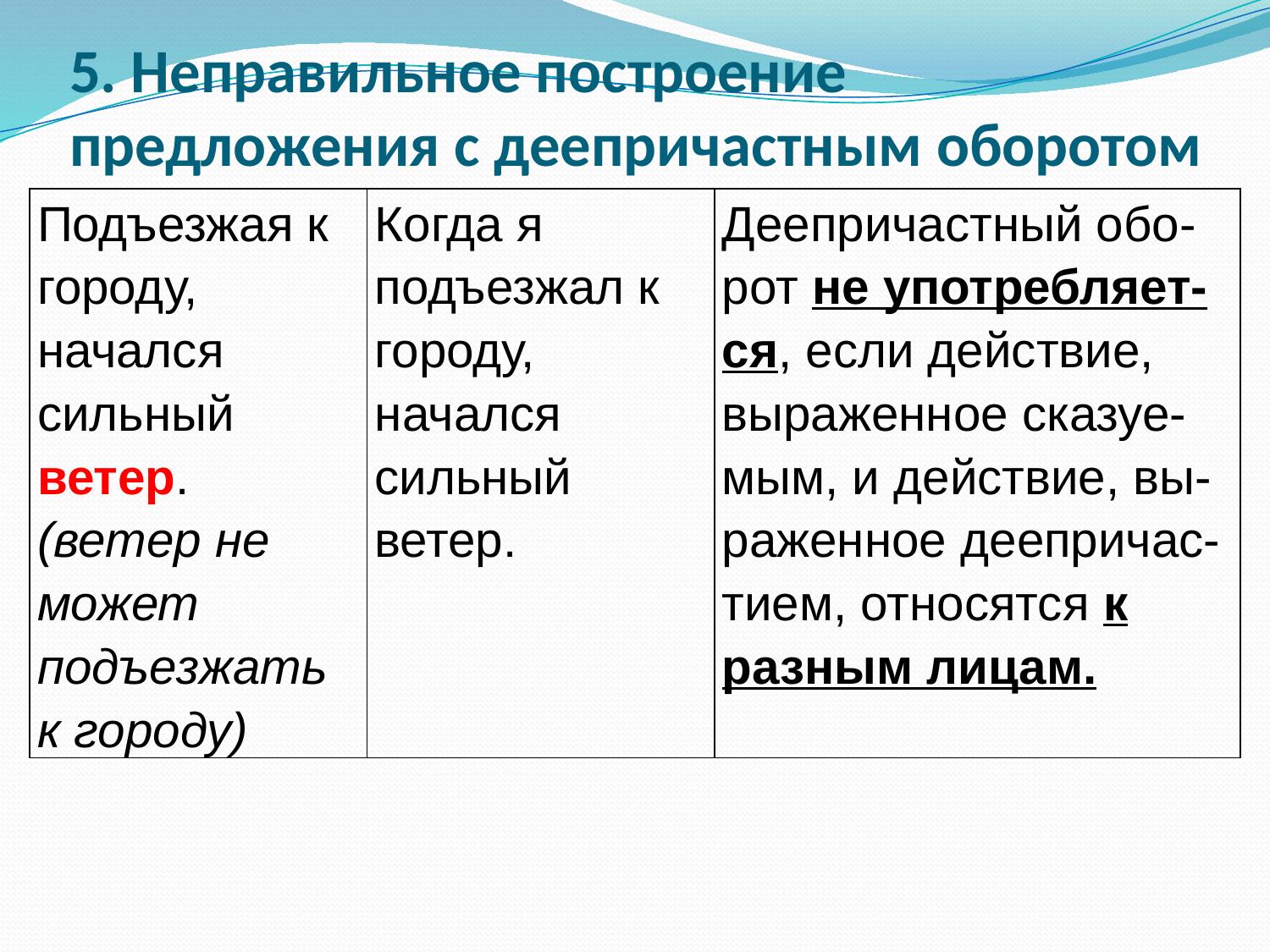

# 5. Неправильное построение предложения с деепричастным оборотом
| Подъезжая к городу, начался сильный ветер. (ветер не может подъезжать к городу) | Когда я подъезжал к городу, начался сильный ветер. | Деепричастный обо-рот не употребляет-ся, если действие, выраженное сказуе-мым, и действие, вы-раженное деепричас-тием, относятся к разным лицам. |
| --- | --- | --- |